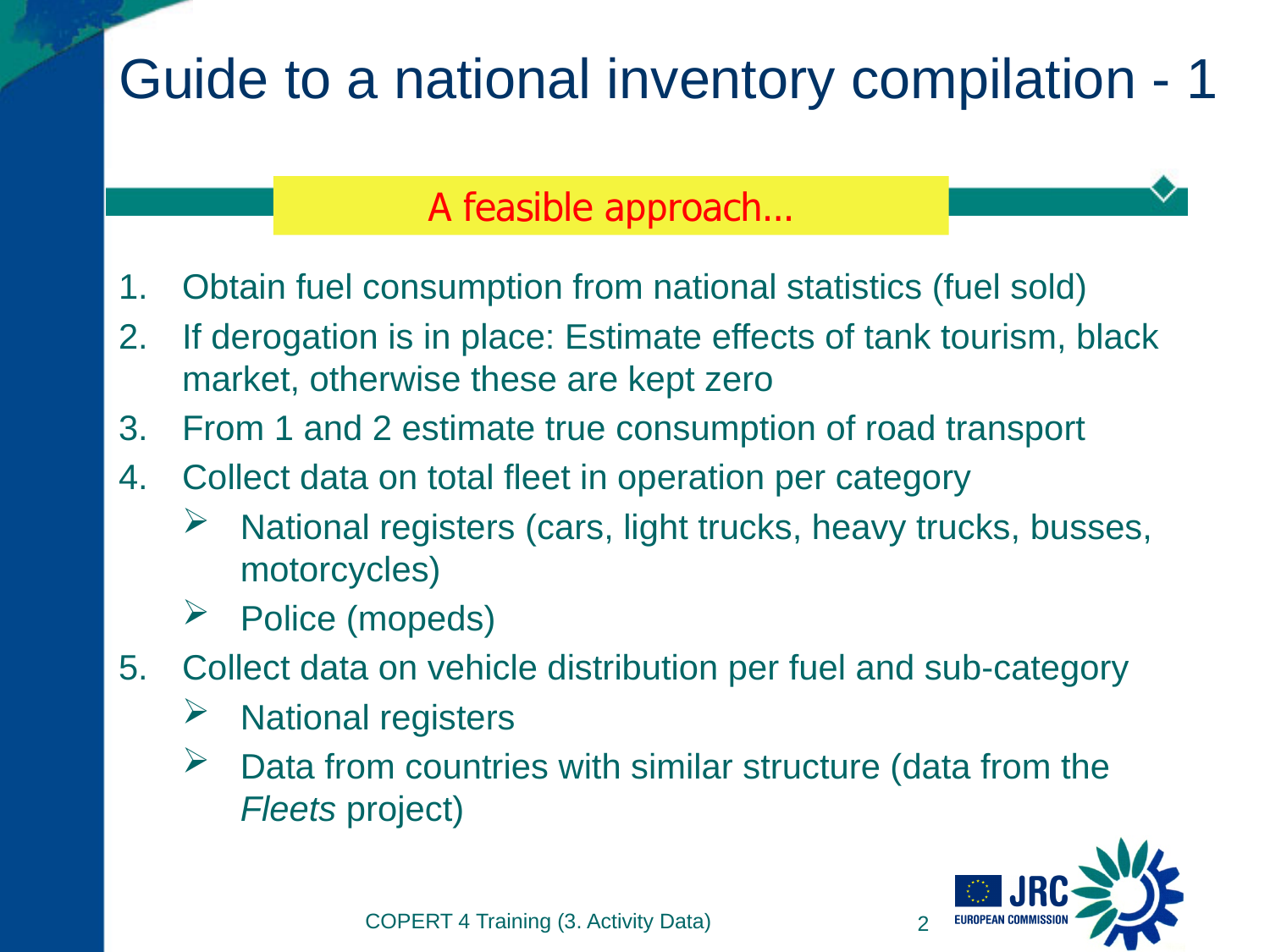

# Guide to a national inventory compilation - 1
A feasible approach…
Obtain fuel consumption from national statistics (fuel sold)
If derogation is in place: Estimate effects of tank tourism, black market, otherwise these are kept zero
From 1 and 2 estimate true consumption of road transport
Collect data on total fleet in operation per category
National registers (cars, light trucks, heavy trucks, busses, motorcycles)
Police (mopeds)
Collect data on vehicle distribution per fuel and sub-category
National registers
Data from countries with similar structure (data from the Fleets project)
COPERT 4 Training (3. Activity Data)
2